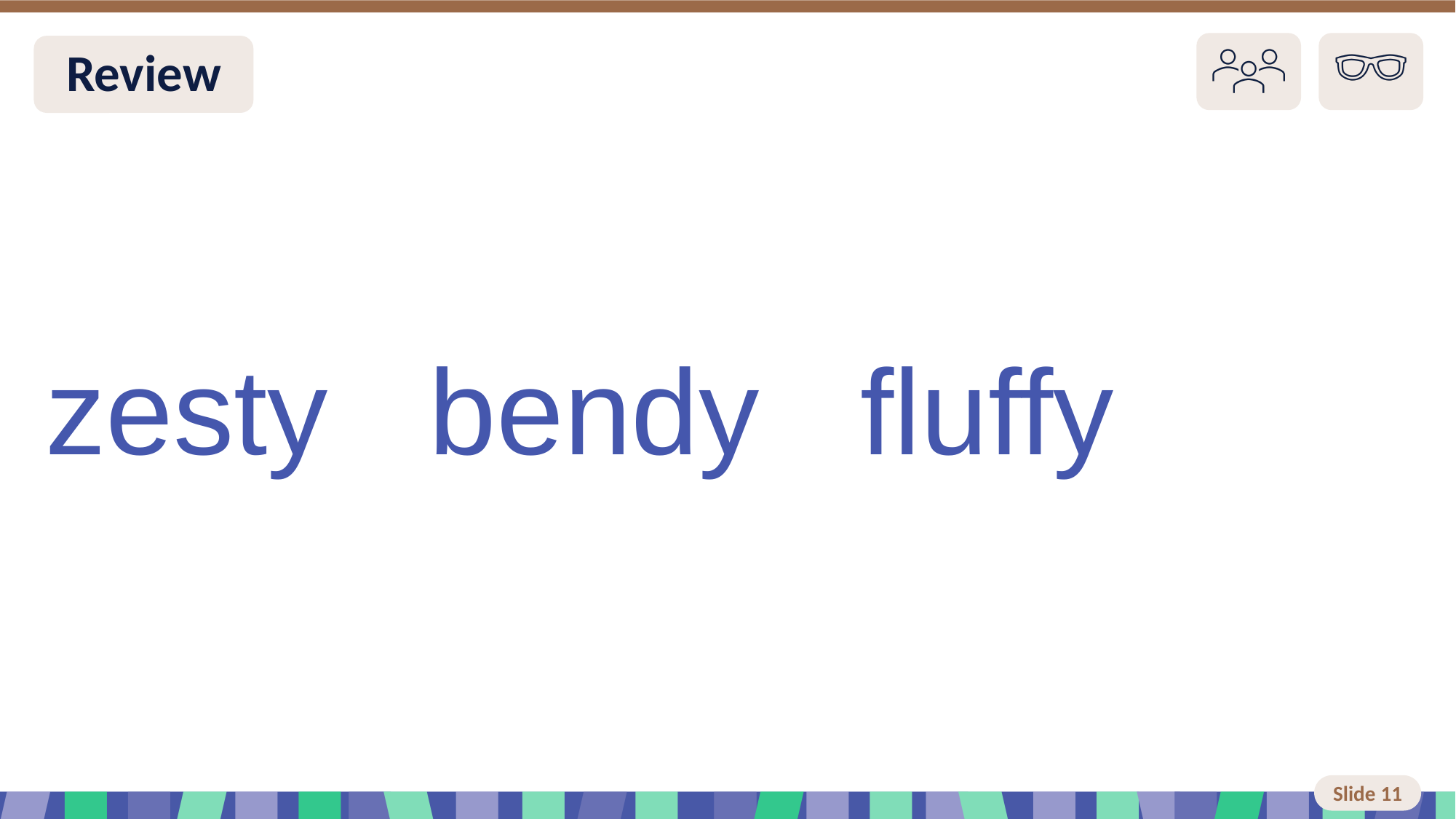

# Slide 11 Review You do
zesty   bendy   fluffy